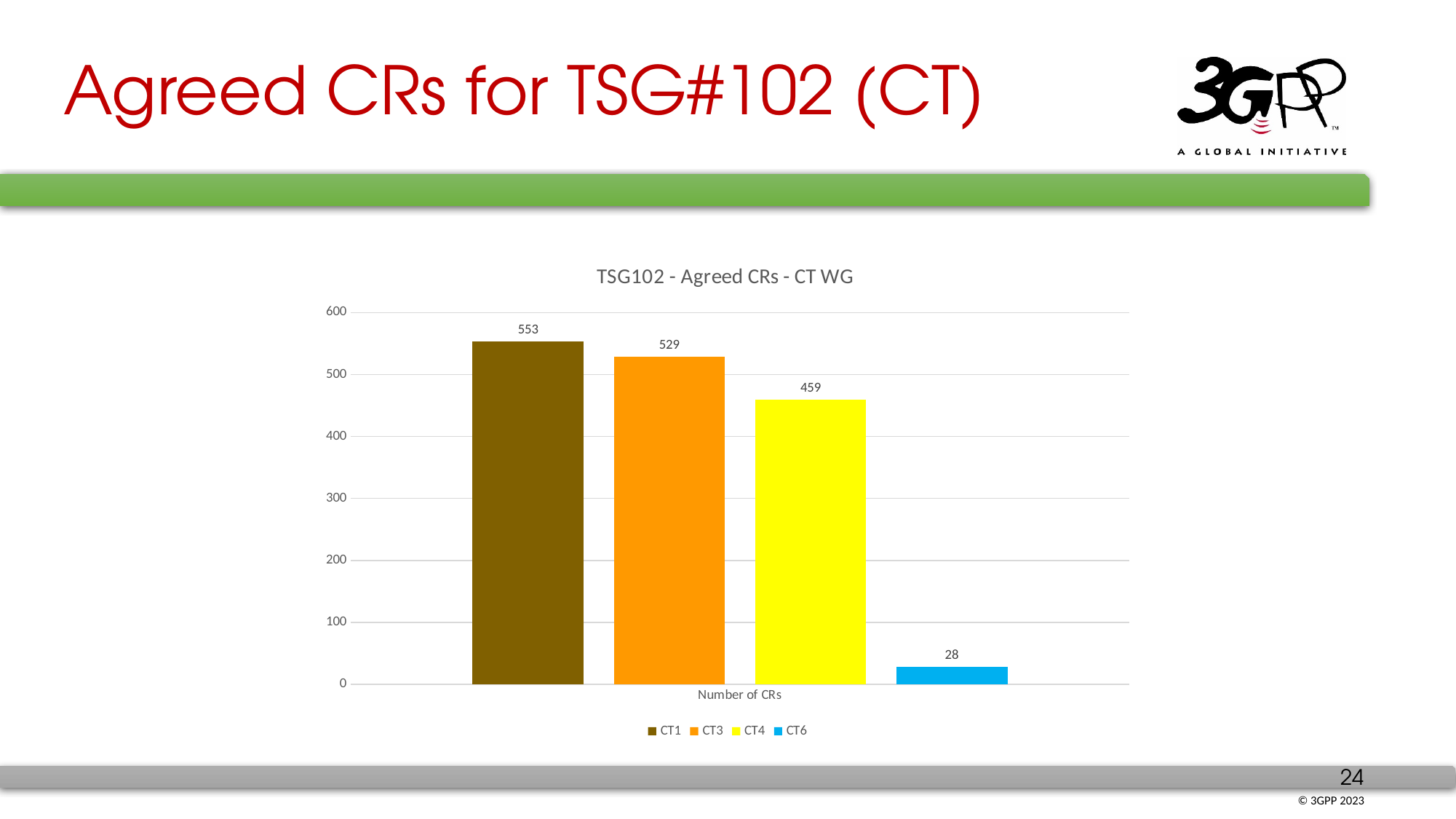

# Agreed CRs for TSG#102 (CT)

### Chart: TSG102 - Agreed CRs - CT WG

| Category | CT1 | CT3 | CT4 | CT6 |
|---|---|---|---|---|
| Number of CRs | 553.0 | 529.0 | 459.0 | 28.0 |